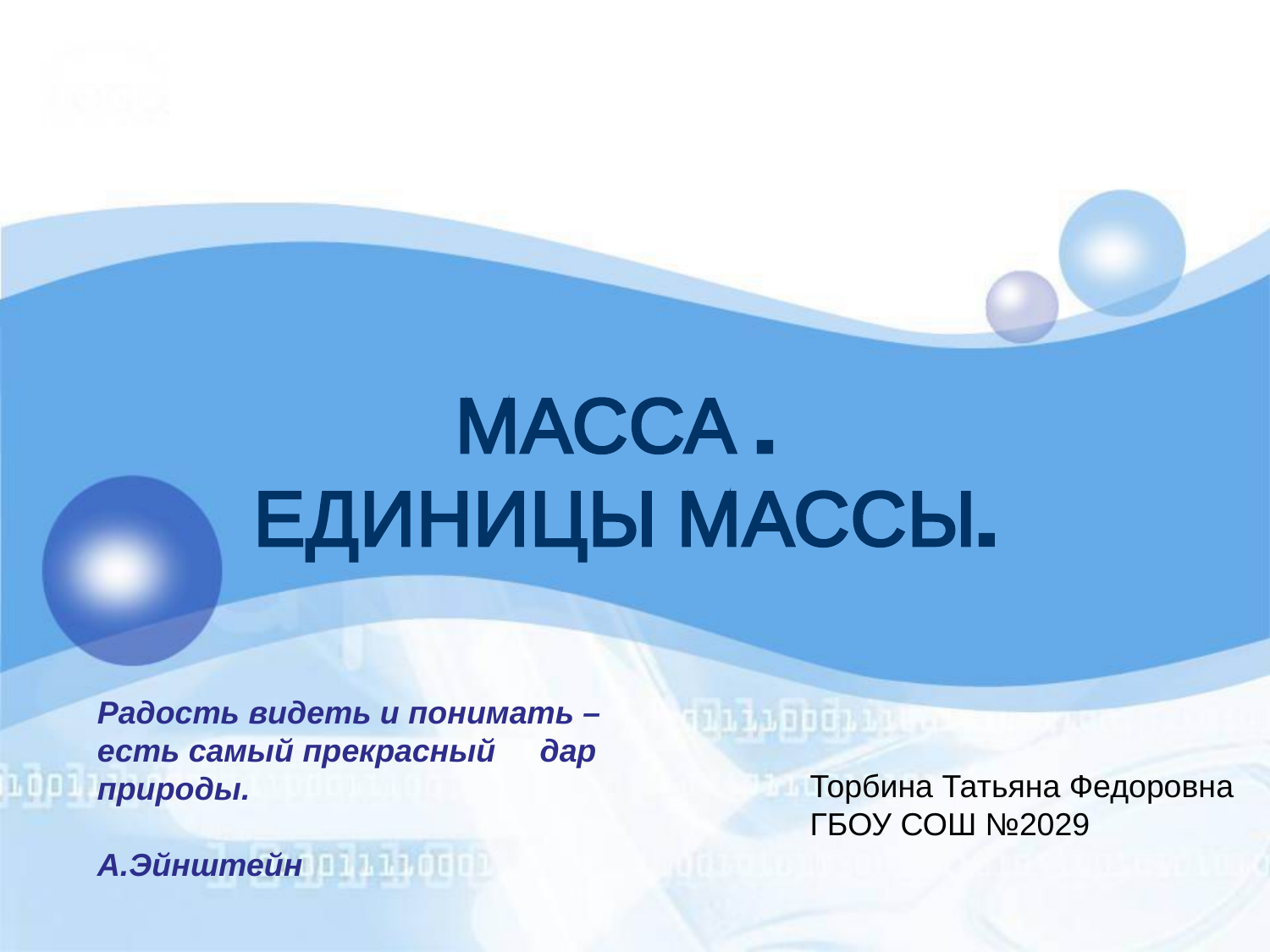

# МАССА . ЕДИНИЦЫ МАССЫ.
Радость видеть и понимать –    есть самый прекрасный     дар природы.
                                                               А.Эйнштейн
Торбина Татьяна Федоровна
ГБОУ СОШ №2029